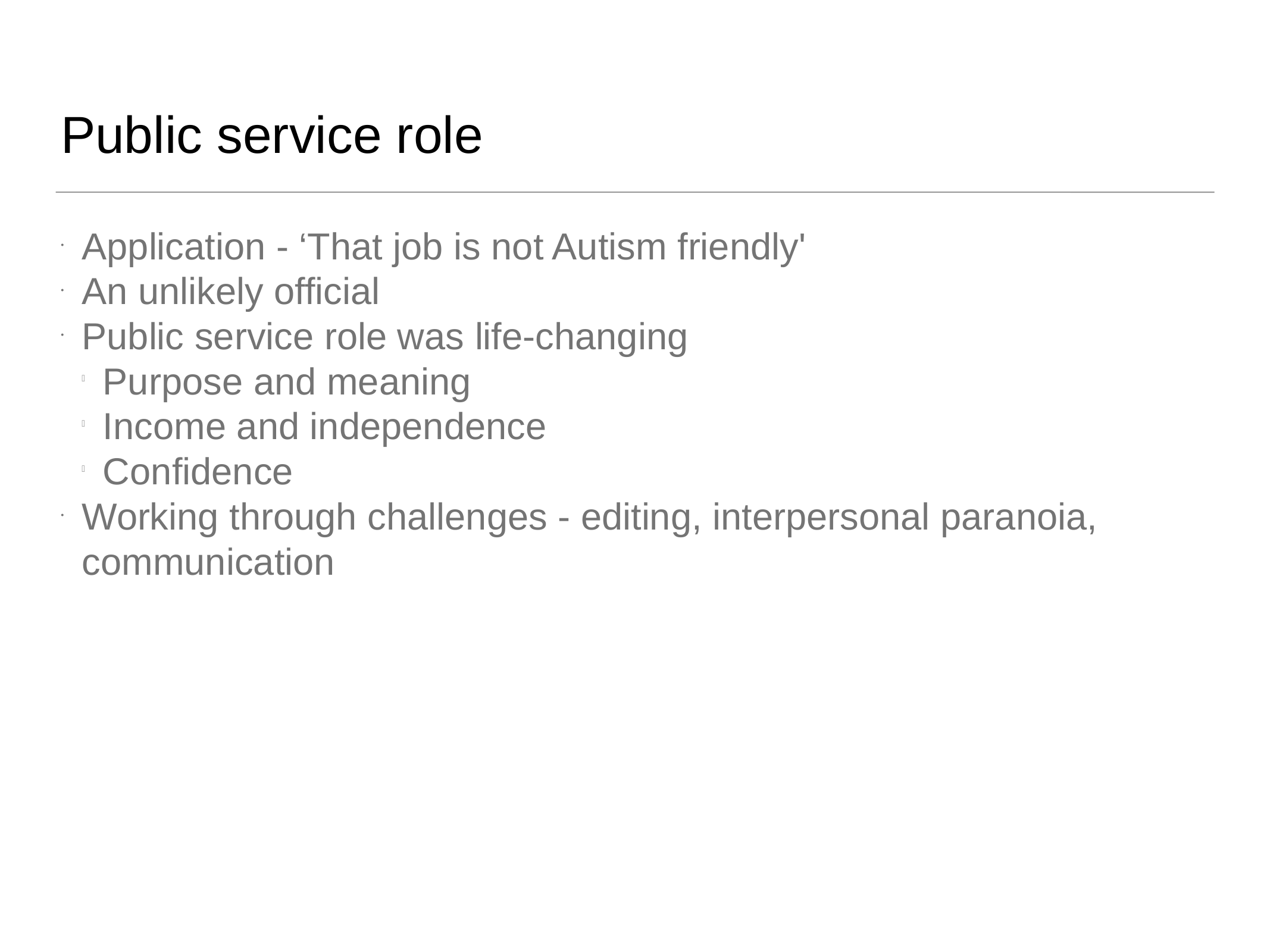

Public service role
Application - ‘That job is not Autism friendly'
An unlikely official
Public service role was life-changing
Purpose and meaning
Income and independence
Confidence
Working through challenges - editing, interpersonal paranoia, communication